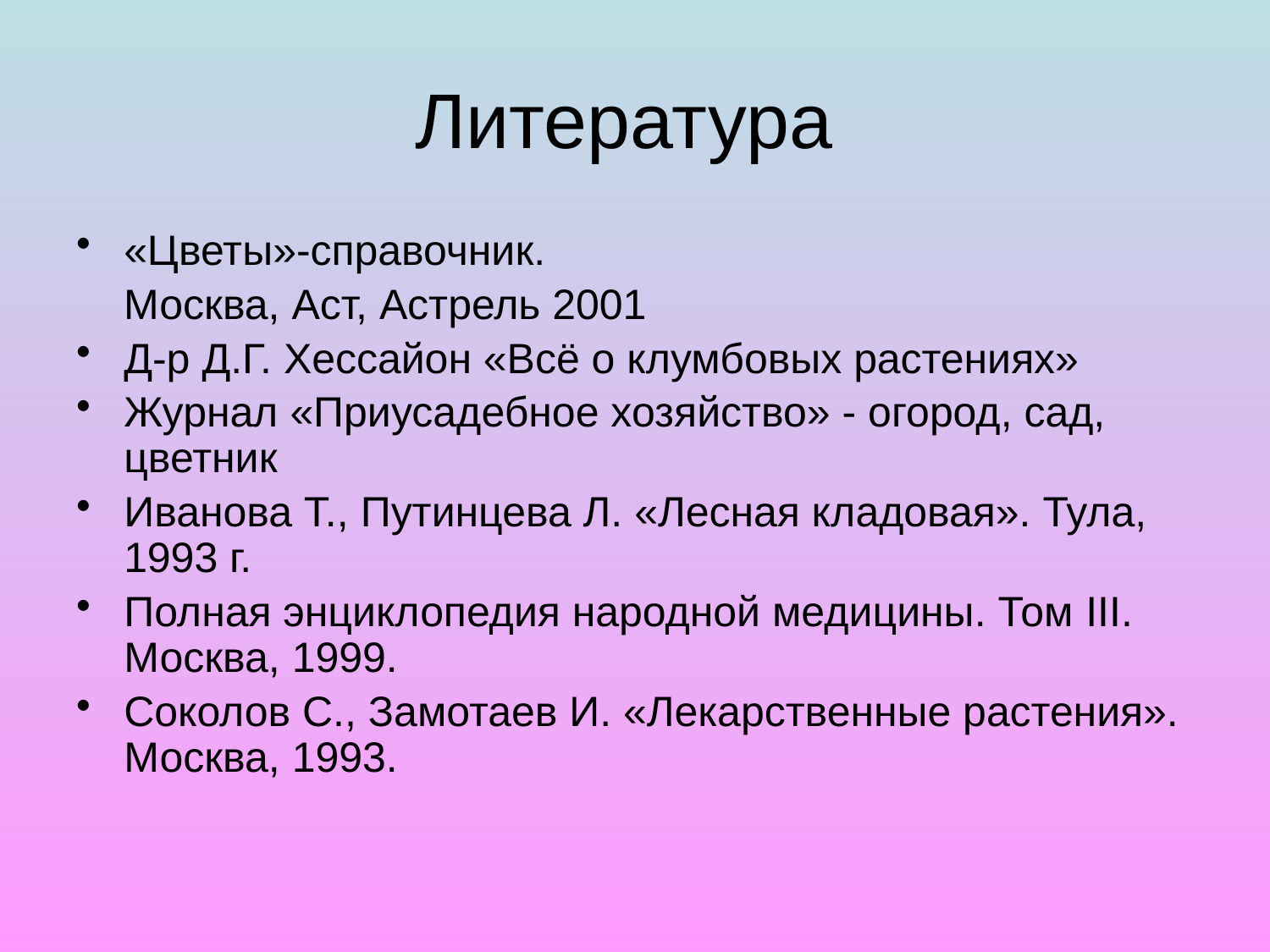

# Литература
«Цветы»-справочник.
    Москва, Аст, Астрель 2001
Д-р Д.Г. Хессайон «Всё о клумбовых растениях»
Журнал «Приусадебное хозяйство» - огород, сад, цветник
Иванова Т., Путинцева Л. «Лесная кладовая». Тула, 1993 г.
Полная энциклопедия народной медицины. Том III. Москва, 1999.
Соколов С., Замотаев И. «Лекарственные растения». Москва, 1993.